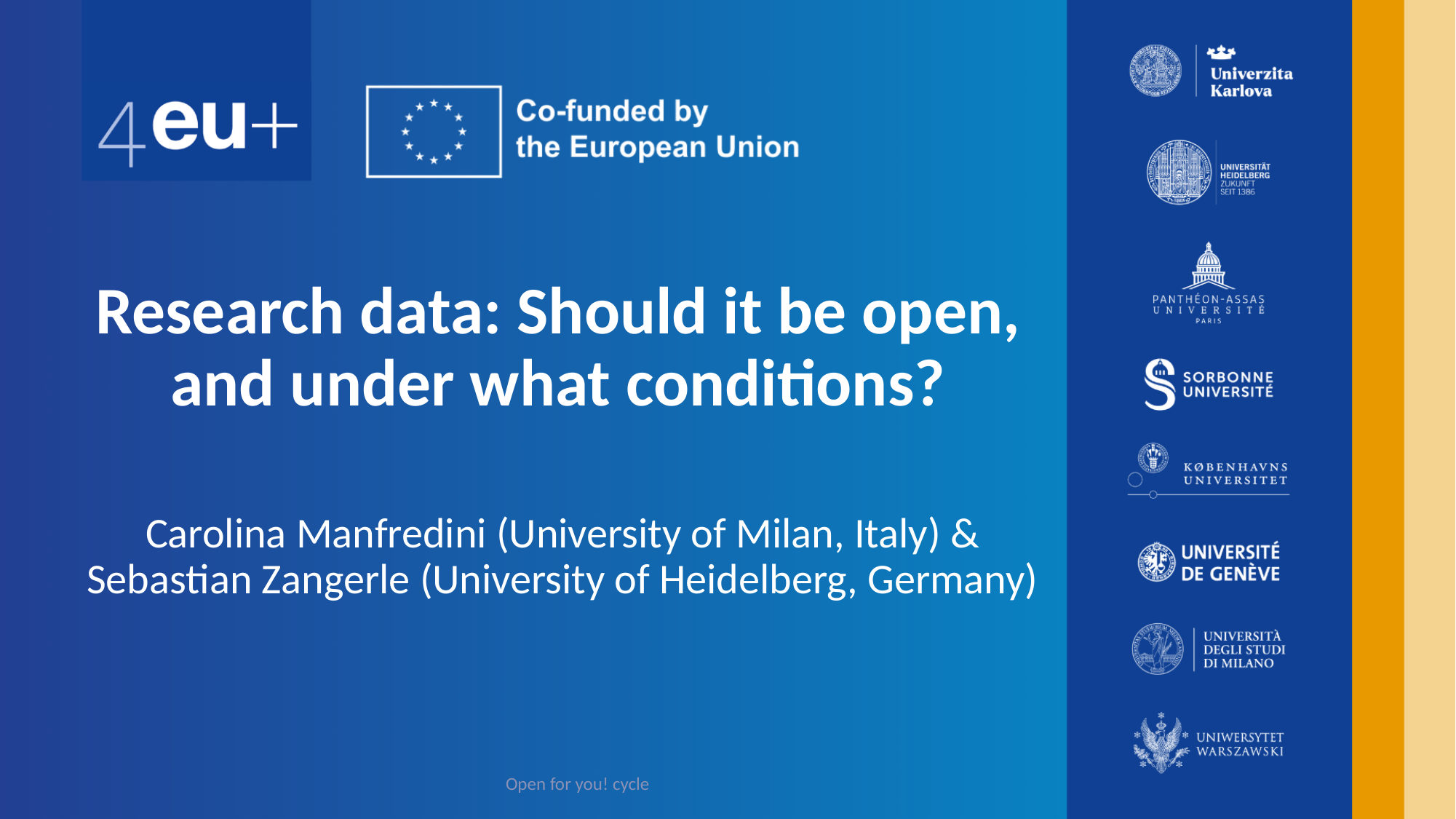

# Research data: Should it be open, and under what conditions?
Carolina Manfredini (University of Milan, Italy) & Sebastian Zangerle (University of Heidelberg, Germany)

Open for you! cycle